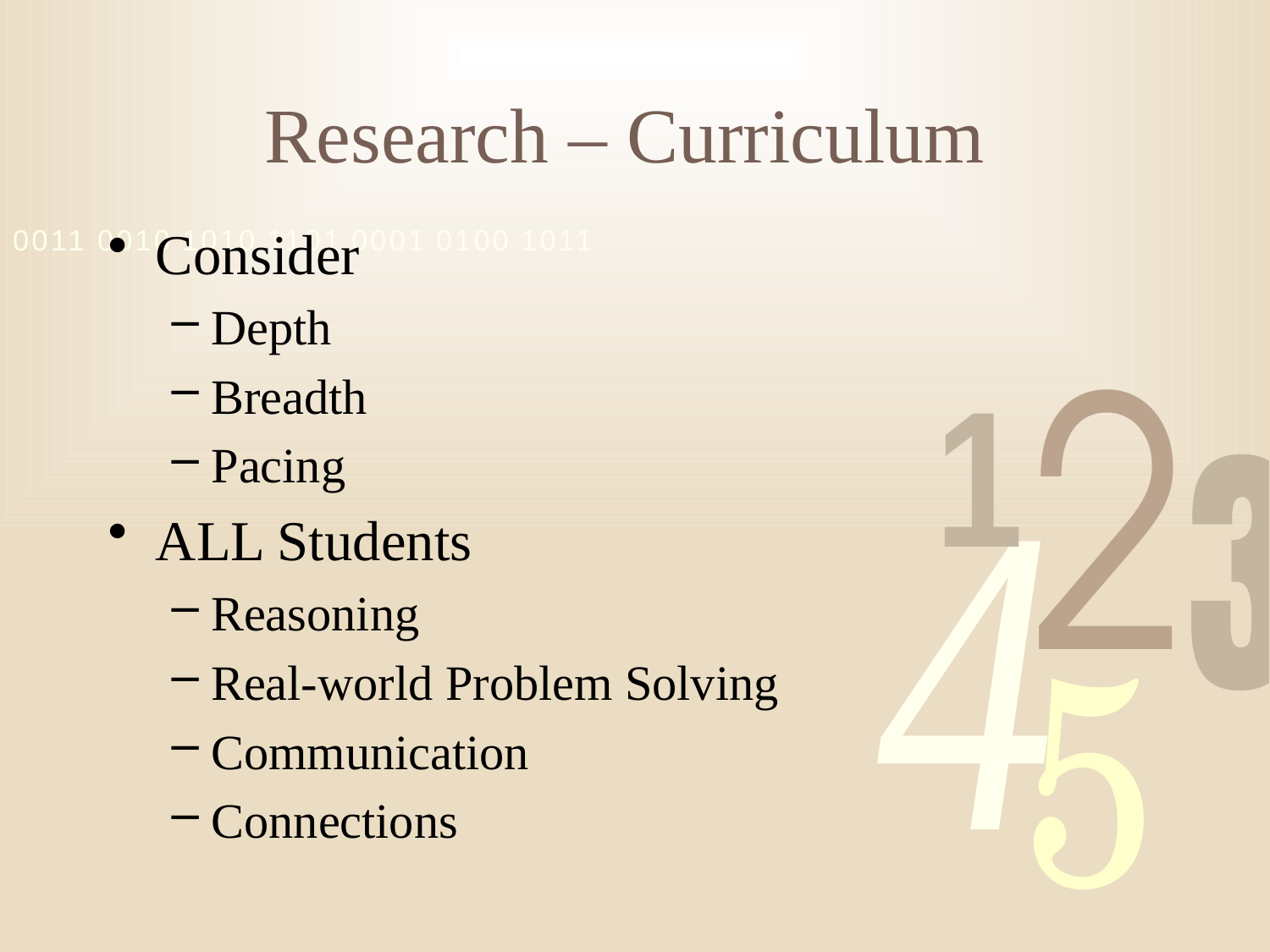

# Research – Curriculum
Consider
Depth
Breadth
Pacing
ALL Students
Reasoning
Real-world Problem Solving
Communication
Connections